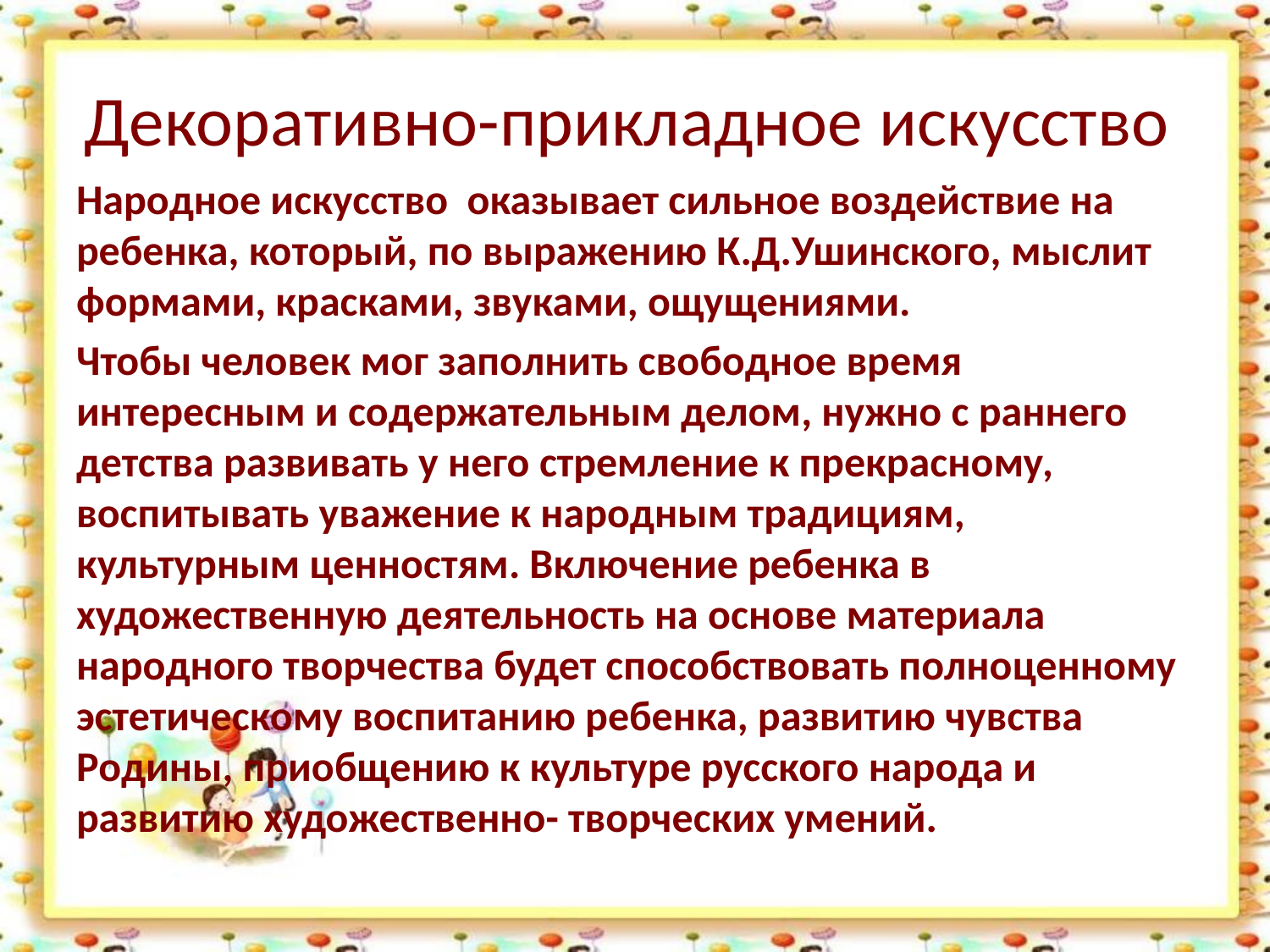

# Декоративно-прикладное искусство
Народное искусство  оказывает сильное воздействие на ребенка, который, по выражению К.Д.Ушинского, мыслит формами, красками, звуками, ощущениями.
Чтобы человек мог заполнить свободное время интересным и содержательным делом, нужно с раннего детства развивать у него стремление к прекрасному, воспитывать уважение к народным традициям, культурным ценностям. Включение ребенка в художественную деятельность на основе материала народного творчества будет способствовать полноценному эстетическому воспитанию ребенка, развитию чувства Родины, приобщению к культуре русского народа и  развитию художественно- творческих умений.